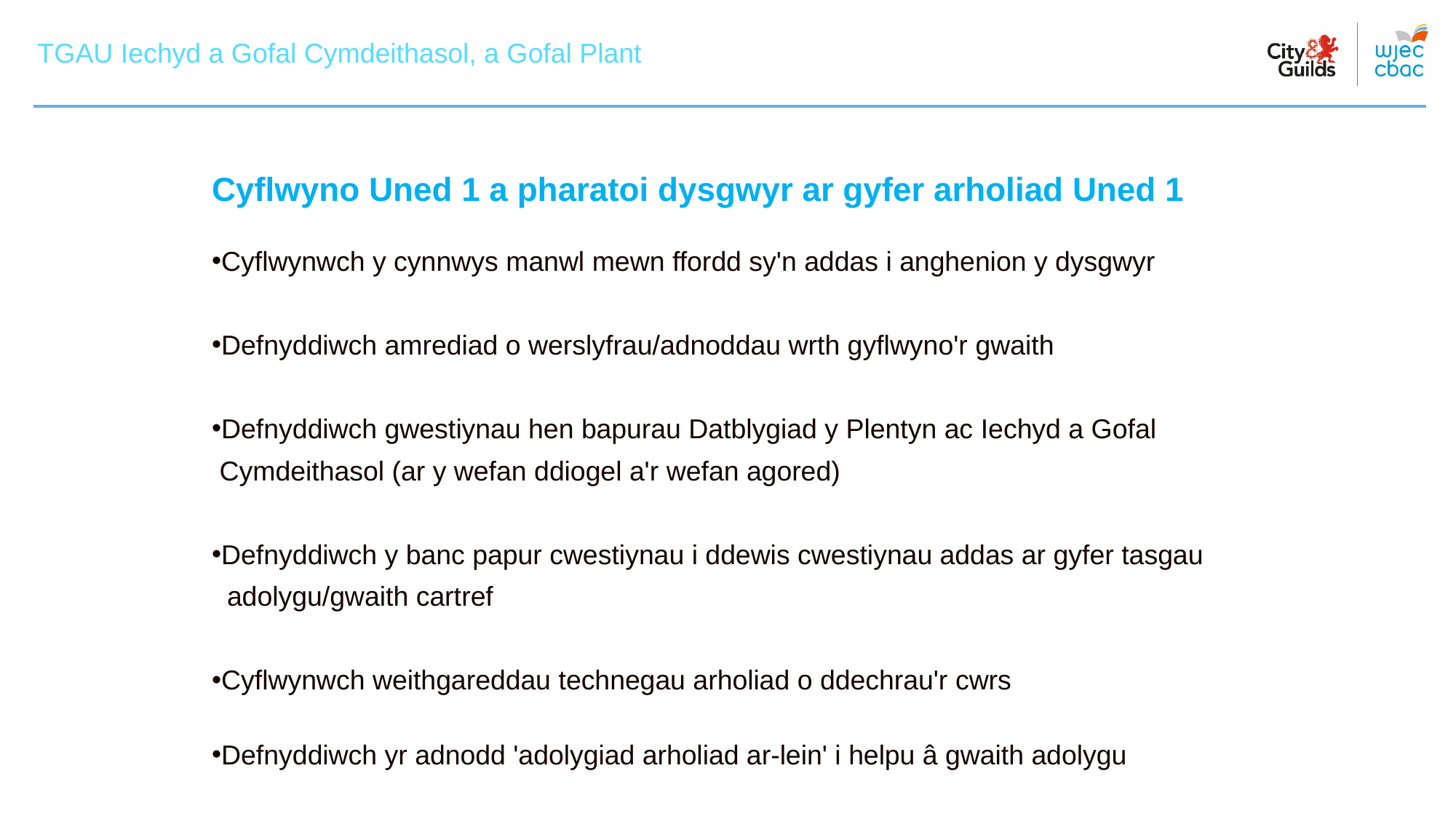

TGAU Iechyd a Gofal Cymdeithasol, a Gofal Plant

TGAU Iechyd a Gofal Cymdeithasol, a Gofal Plant
Cyflwyno Uned 1 a pharatoi dysgwyr ar gyfer arholiad Uned 1

Cyflwynwch y cynnwys manwl mewn ffordd sy'n addas i anghenion y dysgwyr

Defnyddiwch amrediad o werslyfrau/adnoddau wrth gyflwyno'r gwaith

Defnyddiwch gwestiynau hen bapurau Datblygiad y Plentyn ac Iechyd a Gofal
 Cymdeithasol (ar y wefan ddiogel a'r wefan agored)

Defnyddiwch y banc papur cwestiynau i ddewis cwestiynau addas ar gyfer tasgau
  adolygu/gwaith cartref

Cyflwynwch weithgareddau technegau arholiad o ddechrau'r cwrs
Defnyddiwch yr adnodd 'adolygiad arholiad ar-lein' i helpu â gwaith adolygu